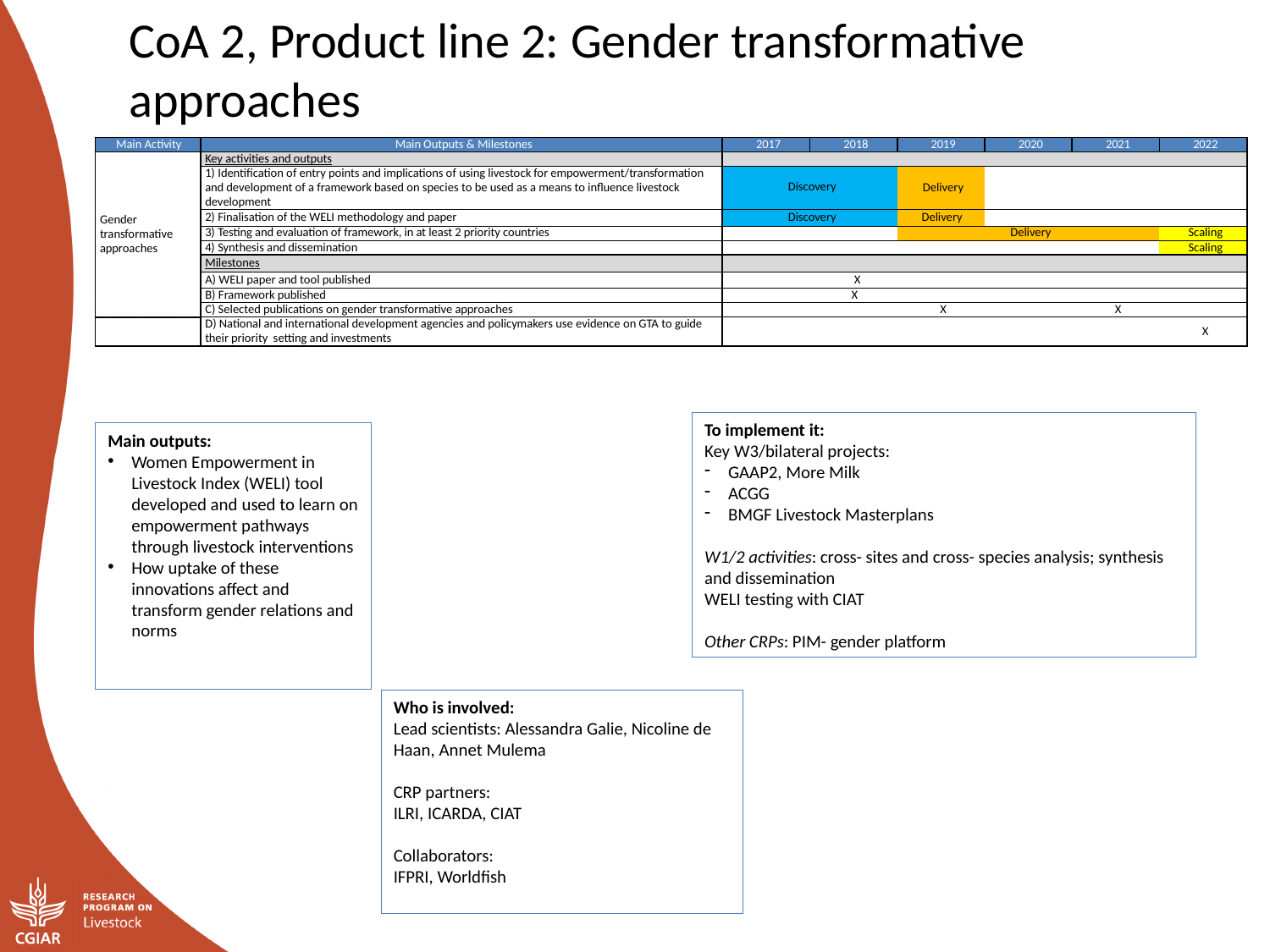

CoA 2, Product line 2: Gender transformative approaches

| Main Activity | Main Outputs & Milestones | 2017 | 2018 | 2019 | 2020 | 2021 | 2022 |
| --- | --- | --- | --- | --- | --- | --- | --- |
| Gender transformative approaches | Key activities and outputs |  |  |  |  |  |  |
|  | 1) Identification of entry points and implications of using livestock for empowerment/transformation and development of a framework based on species to be used as a means to influence livestock development | Discovery |  | Delivery |  |  |  |
|  | 2) Finalisation of the WELI methodology and paper | Discovery |  | Delivery |  |  |  |
|  | 3) Testing and evaluation of framework, in at least 2 priority countries |  |  | Delivery |  |  | Scaling |
|  | 4) Synthesis and dissemination |  |  |  |  |  | Scaling |
|  | Milestones |  |  |  |  |  |  |
|  | A) WELI paper and tool published |  | X |  |  |  |  |
|  | B) Framework published |  | X |  |  |  |  |
|  | C) Selected publications on gender transformative approaches |  |  | X |  | X |  |
|  | D) National and international development agencies and policymakers use evidence on GTA to guide their priority setting and investments |  |  |  |  |  | X |
To implement it:
Key W3/bilateral projects:
GAAP2, More Milk
ACGG
BMGF Livestock Masterplans

W1/2 activities: cross- sites and cross- species analysis; synthesis and dissemination
WELI testing with CIAT

Other CRPs: PIM- gender platform
Main outputs:
Women Empowerment in Livestock Index (WELI) tool developed and used to learn on empowerment pathways through livestock interventions
How uptake of these innovations affect and transform gender relations and norms

Who is involved:
Lead scientists: Alessandra Galie, Nicoline de Haan, Annet Mulema

CRP partners:
ILRI, ICARDA, CIAT

Collaborators:
IFPRI, Worldfish